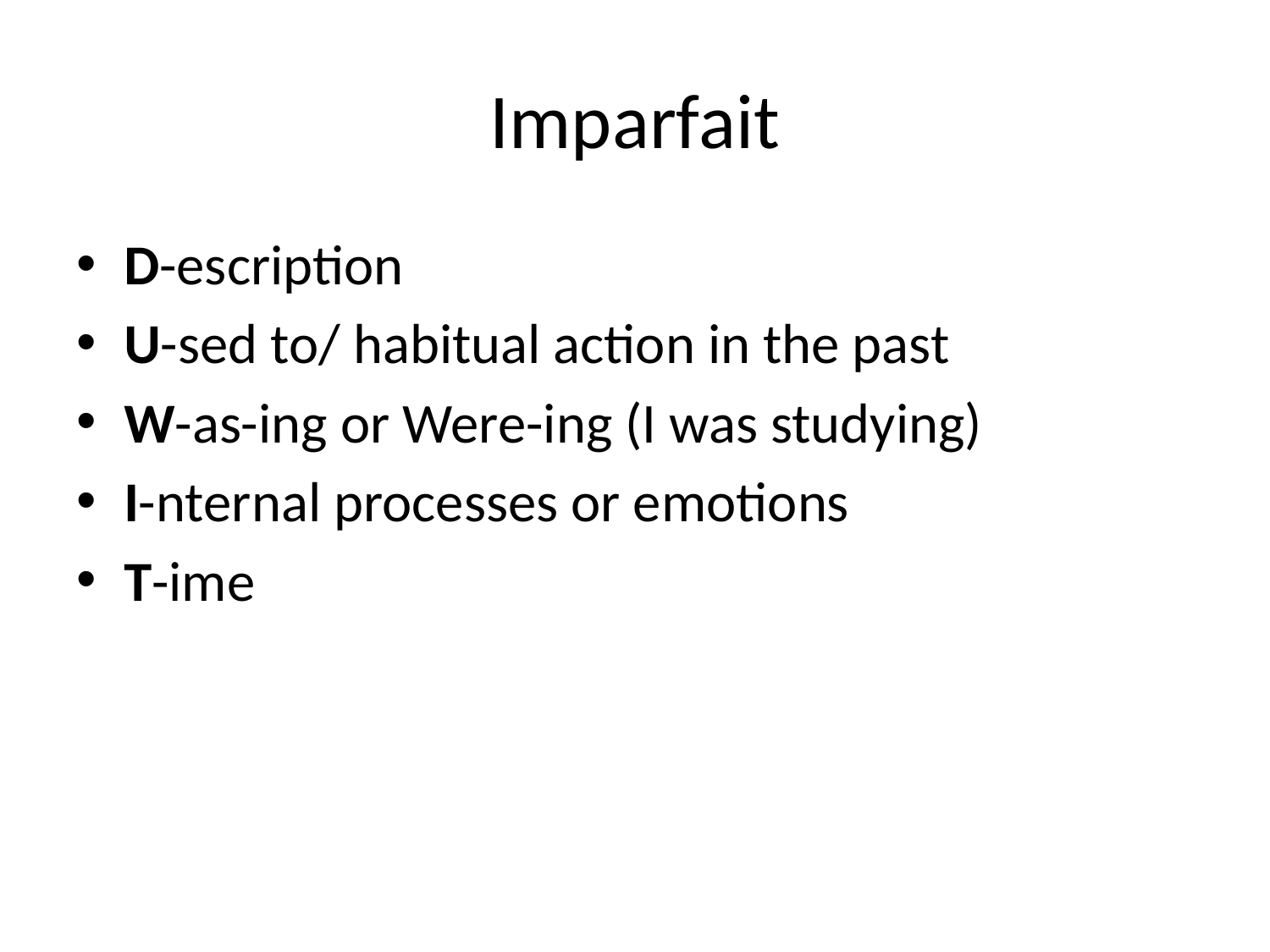

# Imparfait
D-escription
U-sed to/ habitual action in the past
W-as-ing or Were-ing (I was studying)
I-nternal processes or emotions
T-ime